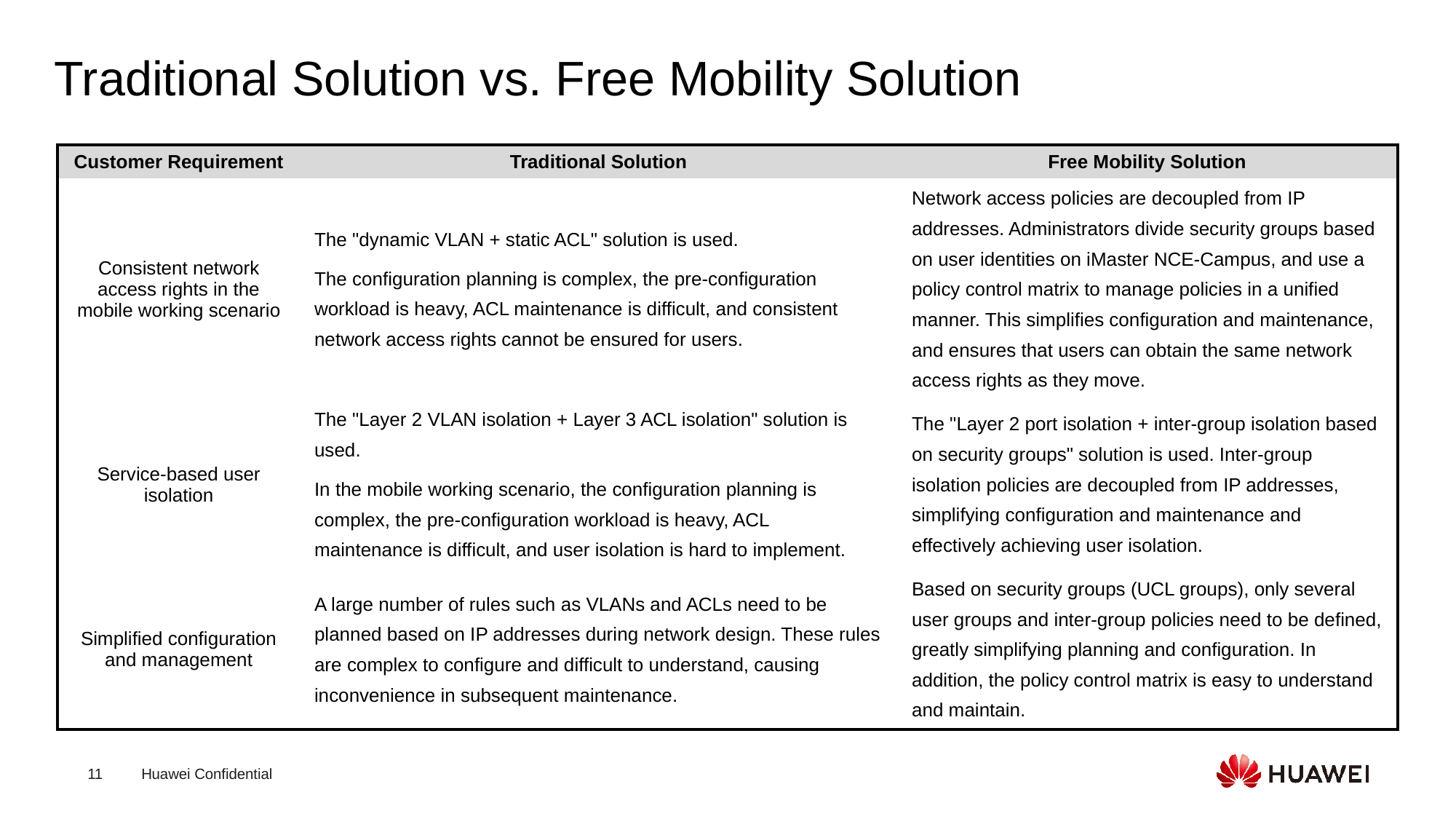

# Traditional Solution vs. Free Mobility Solution
| Customer Requirement | Traditional Solution | Free Mobility Solution |
| --- | --- | --- |
| Consistent network access rights in the mobile working scenario | The "dynamic VLAN + static ACL" solution is used. The configuration planning is complex, the pre-configuration workload is heavy, ACL maintenance is difficult, and consistent network access rights cannot be ensured for users. | Network access policies are decoupled from IP addresses. Administrators divide security groups based on user identities on iMaster NCE-Campus, and use a policy control matrix to manage policies in a unified manner. This simplifies configuration and maintenance, and ensures that users can obtain the same network access rights as they move. |
| Service-based user isolation | The "Layer 2 VLAN isolation + Layer 3 ACL isolation" solution is used. In the mobile working scenario, the configuration planning is complex, the pre-configuration workload is heavy, ACL maintenance is difficult, and user isolation is hard to implement. | The "Layer 2 port isolation + inter-group isolation based on security groups" solution is used. Inter-group isolation policies are decoupled from IP addresses, simplifying configuration and maintenance and effectively achieving user isolation. |
| Simplified configuration and management | A large number of rules such as VLANs and ACLs need to be planned based on IP addresses during network design. These rules are complex to configure and difficult to understand, causing inconvenience in subsequent maintenance. | Based on security groups (UCL groups), only several user groups and inter-group policies need to be defined, greatly simplifying planning and configuration. In addition, the policy control matrix is easy to understand and maintain. |